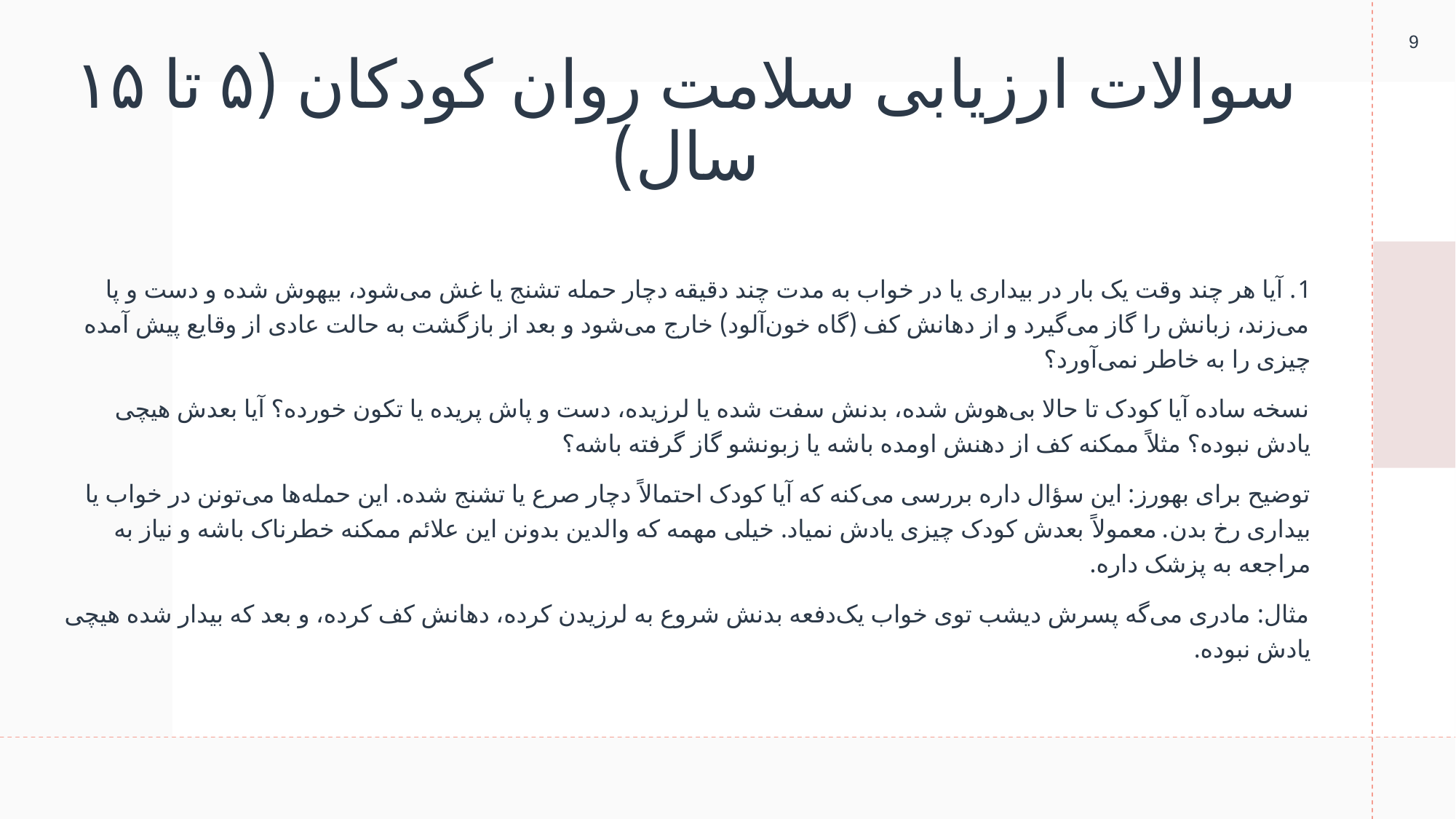

9
# سوالات ارزیابی سلامت روان کودکان (۵ تا ۱۵ سال)
1. آیا هر چند وقت یک بار در بیداری یا در خواب به مدت چند دقیقه دچار حمله تشنج یا غش می‌شود، بیهوش شده و دست و پا می‌زند، زبانش را گاز می‌گیرد و از دهانش کف (گاه خون‌آلود) خارج می‌شود و بعد از بازگشت به حالت عادی از وقایع پیش آمده چیزی را به خاطر نمی‌آورد؟
نسخه ساده آیا کودک تا حالا بی‌هوش شده، بدنش سفت شده یا لرزیده، دست و پاش پریده یا تکون خورده؟ آیا بعدش هیچی یادش نبوده؟ مثلاً ممکنه کف از دهنش اومده باشه یا زبونشو گاز گرفته باشه؟
توضیح برای بهورز: این سؤال داره بررسی می‌کنه که آیا کودک احتمالاً دچار صرع یا تشنج شده. این حمله‌ها می‌تونن در خواب یا بیداری رخ بدن. معمولاً بعدش کودک چیزی یادش نمیاد. خیلی مهمه که والدین بدونن این علائم ممکنه خطرناک باشه و نیاز به مراجعه به پزشک داره.
مثال: مادری می‌گه پسرش دیشب توی خواب یک‌دفعه بدنش شروع به لرزیدن کرده، دهانش کف کرده، و بعد که بیدار شده هیچی یادش نبوده.